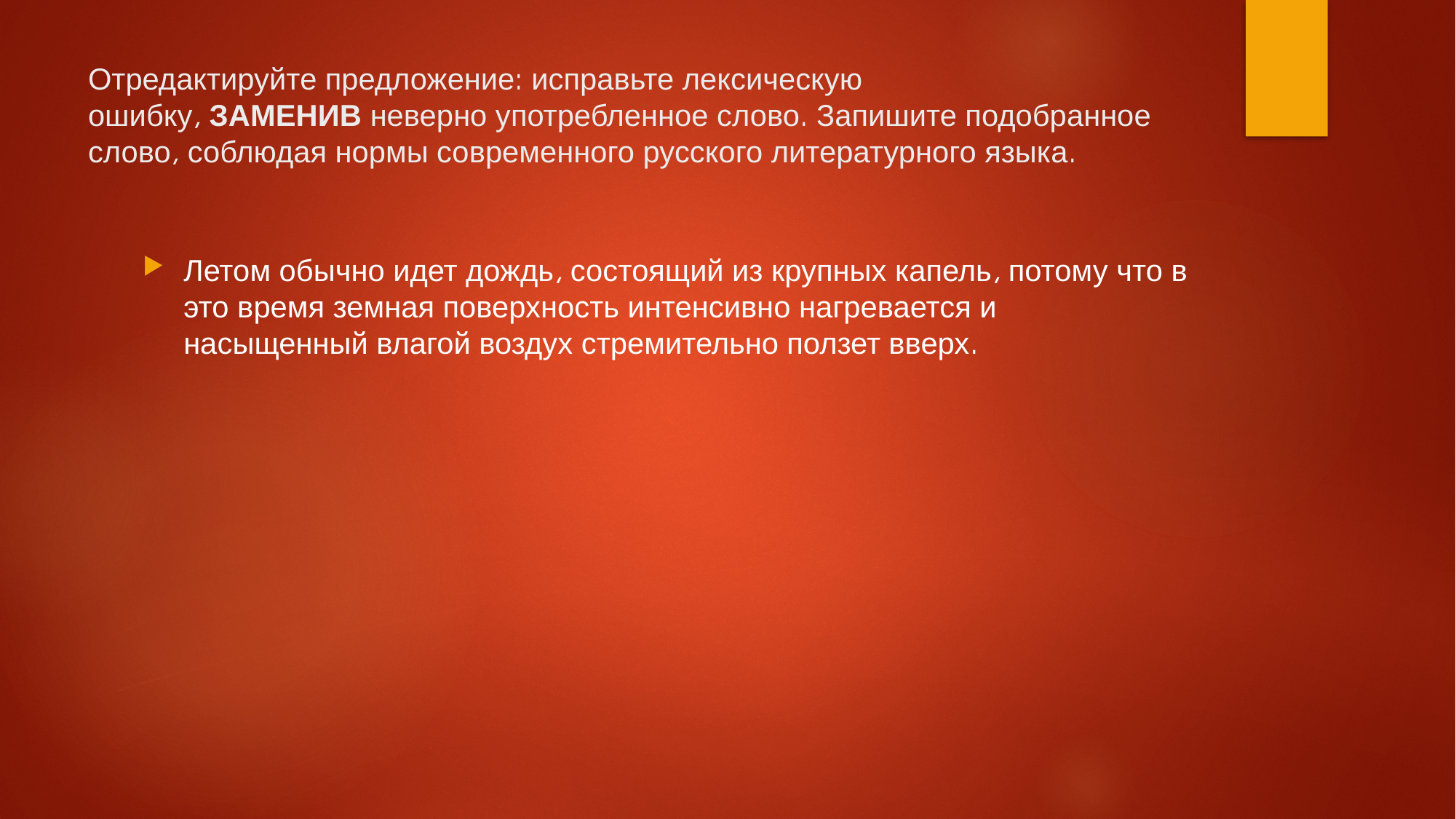

# Отредактируйте предложение: исправьте лексическую ошибку, ЗАМЕНИВ неверно употребленное слово. Запишите подобранное слово, соблюдая нормы современного русского литературного языка.
Летом обычно идет дождь, состоящий из крупных капель, потому что в это время земная поверхность интенсивно нагревается и насыщенный влагой воздух стремительно ползет вверх.